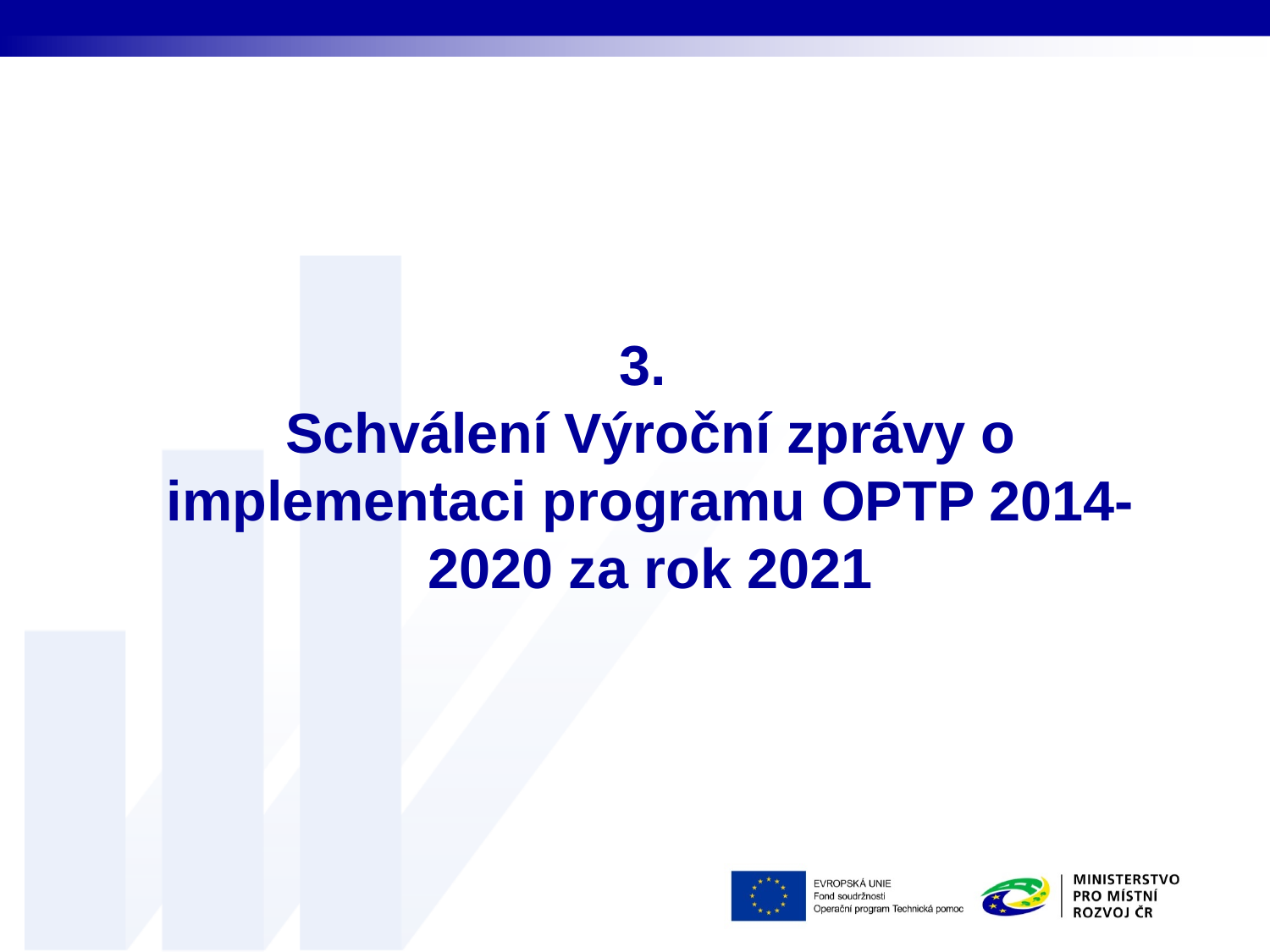

# 3. Schválení Výroční zprávy o implementaci programu OPTP 2014-2020 za rok 2021